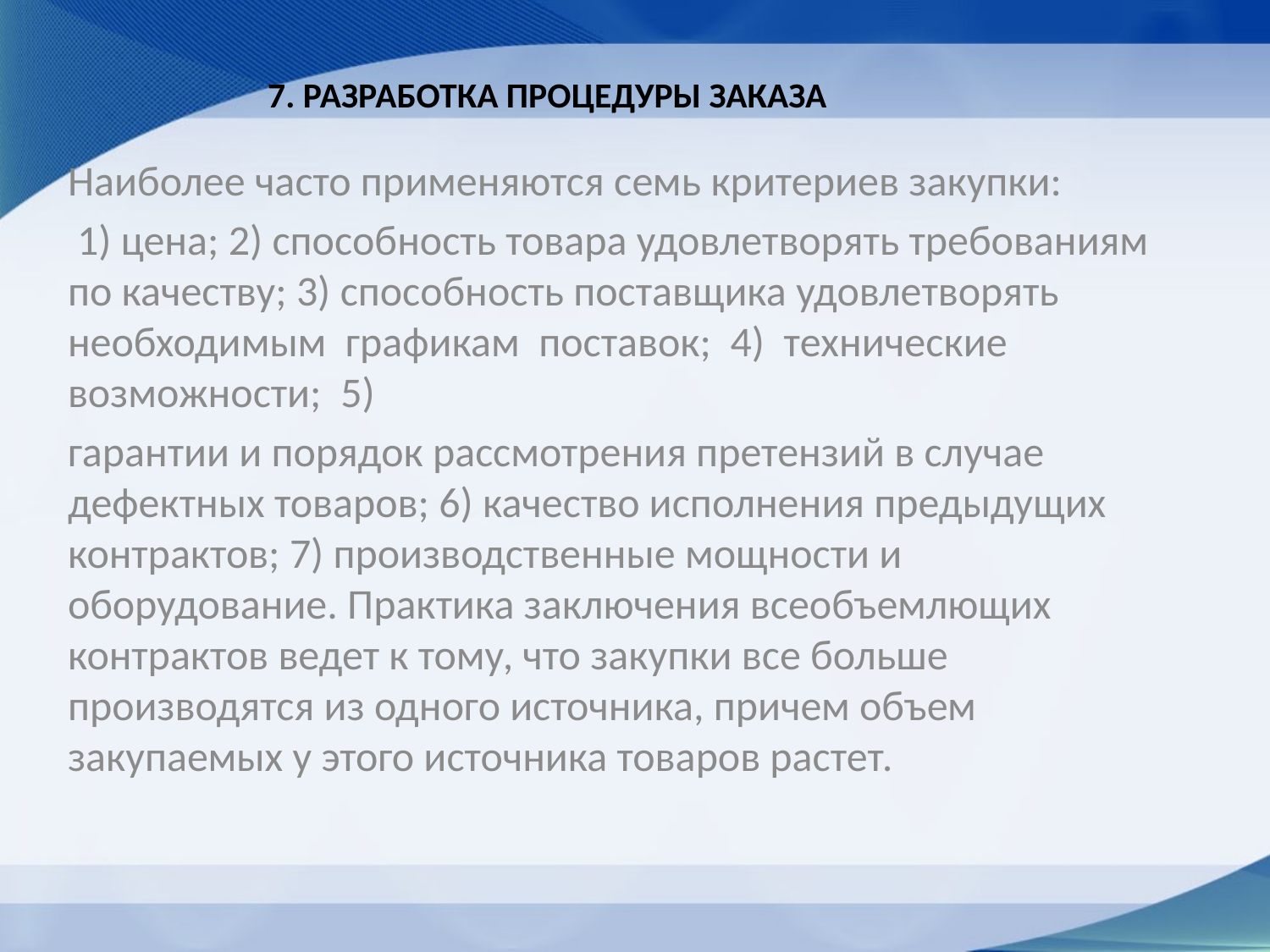

# 7. Разработка процедуры заказа
Наиболее часто применяются семь критериев закупки:
 1) цена; 2) способность товара удовлетворять требованиям по качеству; 3) способность поставщика удовлетворять необходимым  графикам  поставок;  4)  технические  возможности;  5)
гарантии и порядок рассмотрения претензий в случае дефектных товаров; 6) качество исполнения предыдущих контрактов; 7) производственные мощности и оборудование. Практика заключения всеобъемлющих контрактов ведет к тому, что закупки все больше производятся из одного источника, причем объем закупаемых у этого источника товаров растет.